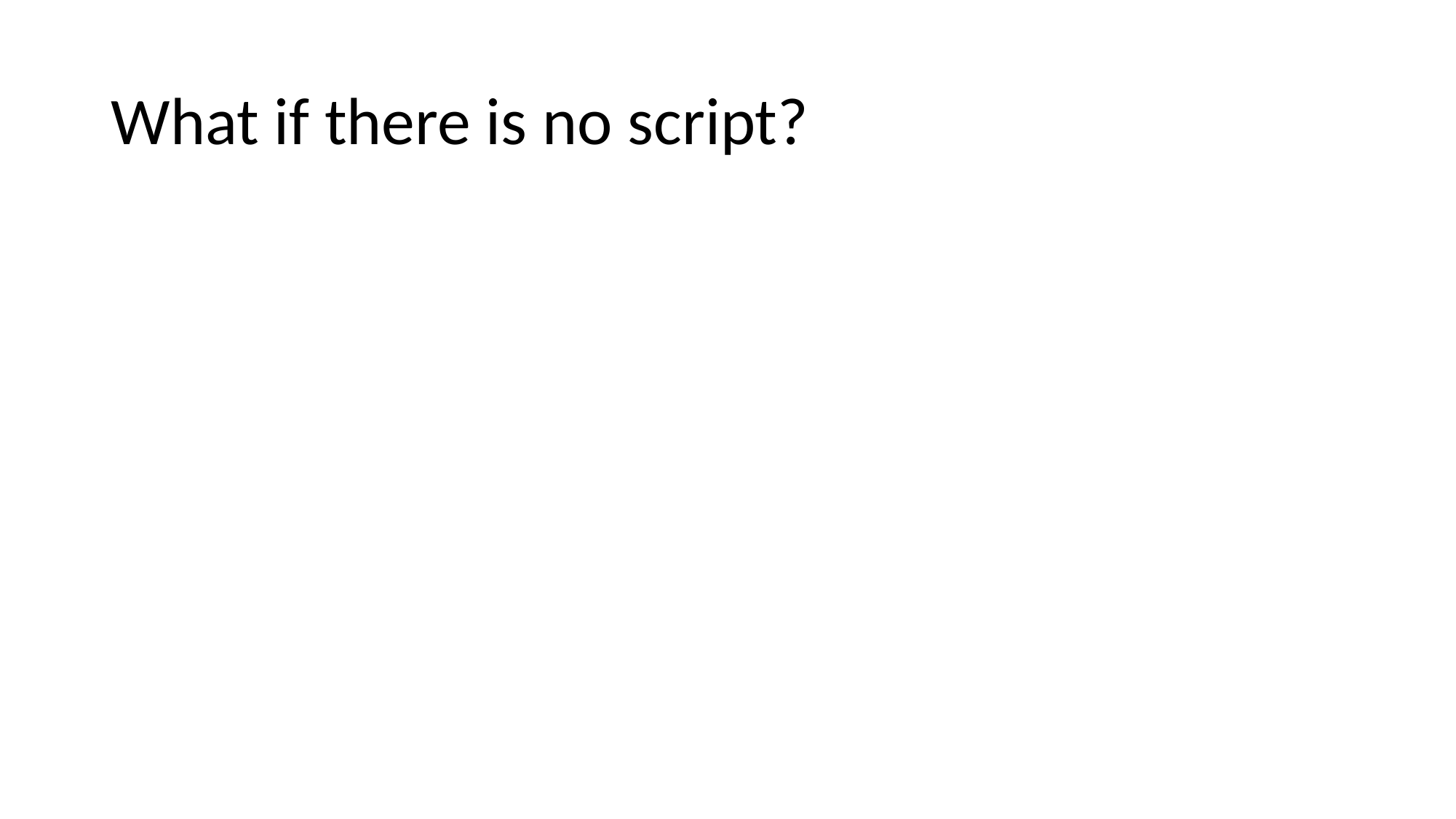

# What if there is no script?